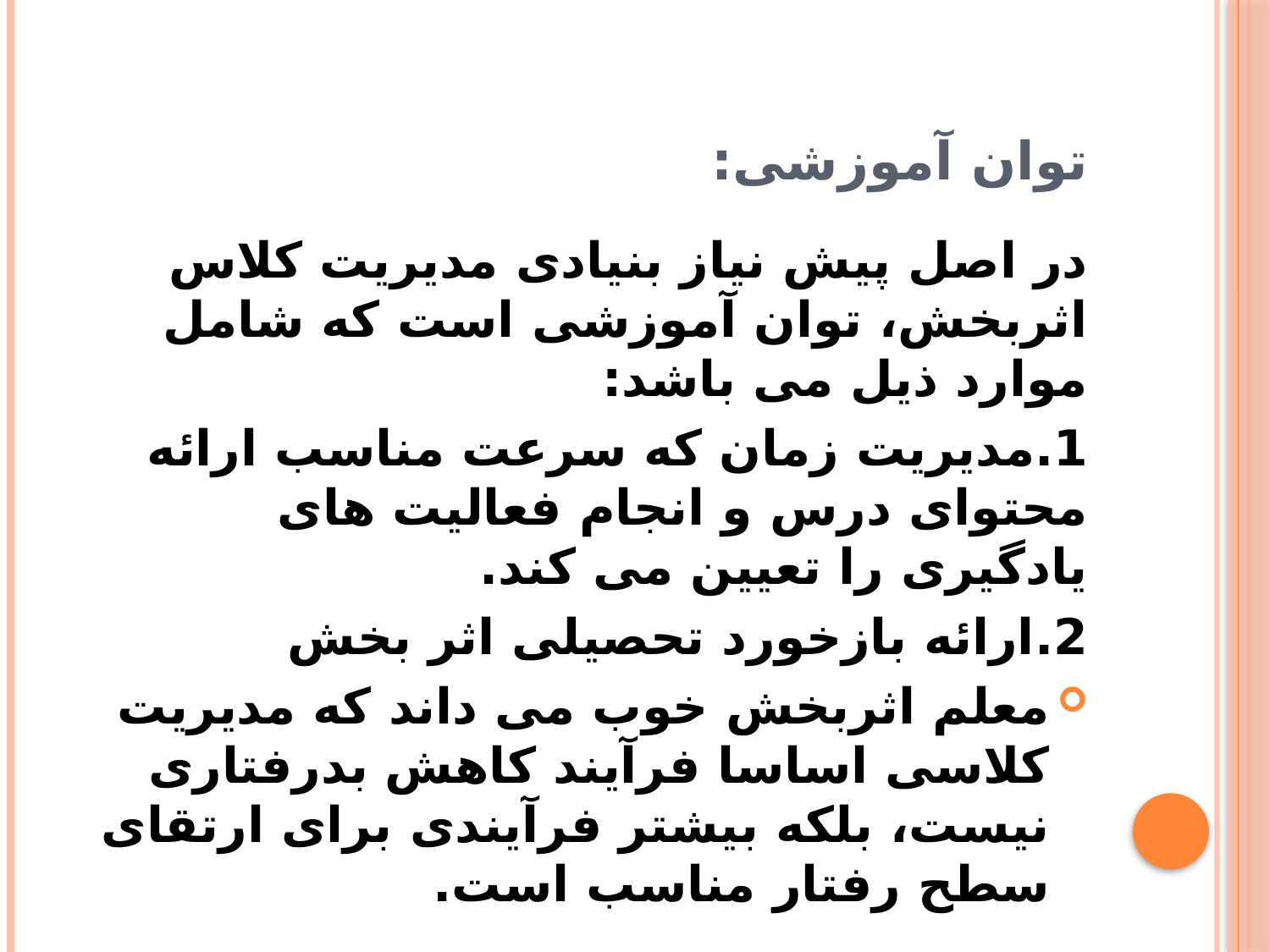

# توان آموزشی:
در اصل پیش نیاز بنیادی مدیریت کلاس اثربخش، توان آموزشی است که شامل موارد ذیل می باشد:
1.	مدیریت زمان که سرعت مناسب ارائه محتوای درس و انجام فعالیت های یادگیری را تعیین می کند.
2.	ارائه بازخورد تحصیلی اثر بخش
معلم اثربخش خوب می داند که مدیریت کلاسی اساسا فرآیند کاهش بدرفتاری نیست، بلکه بیشتر فرآیندی برای ارتقای سطح رفتار مناسب است.